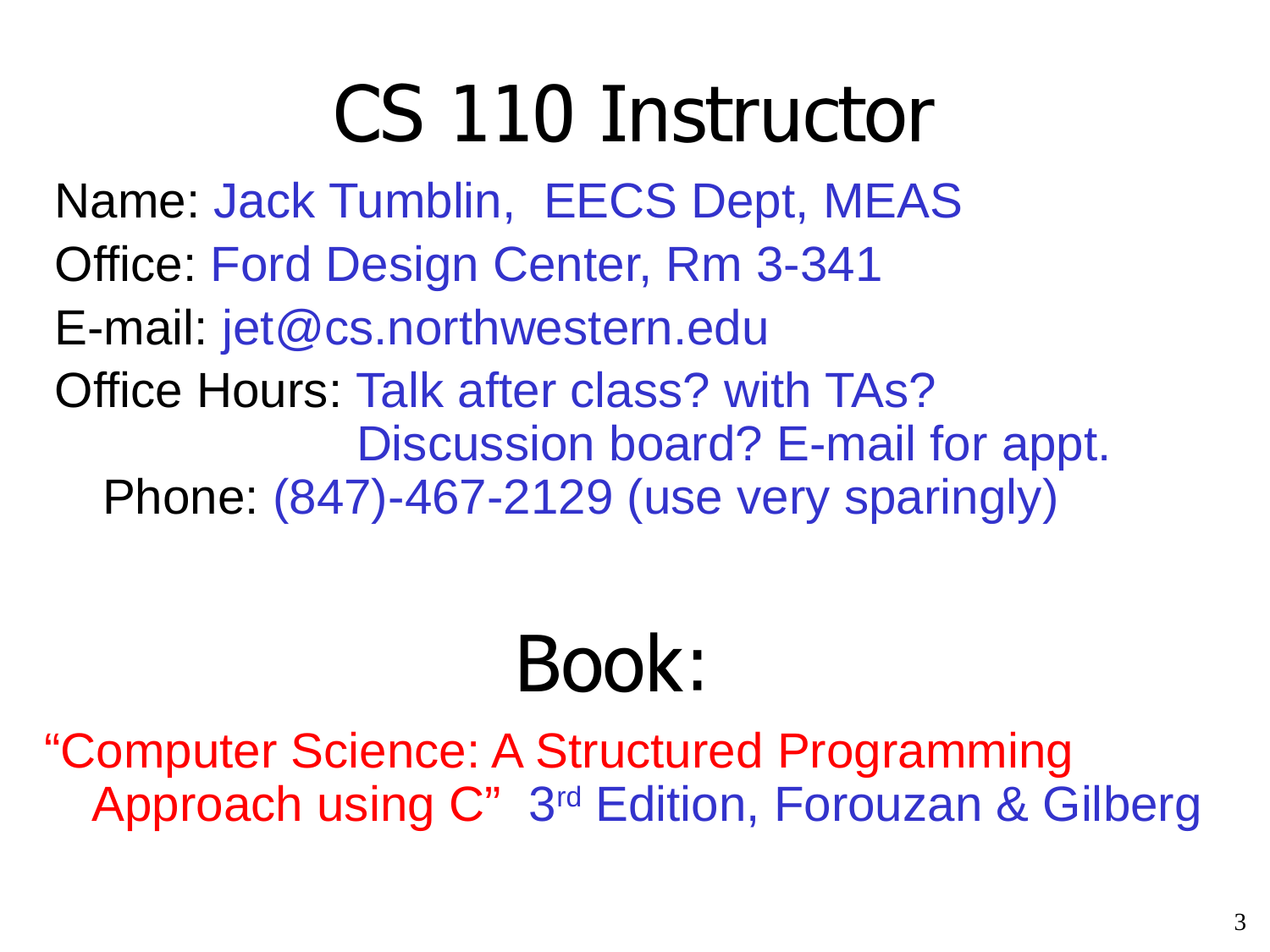

CS 110 Instructor
Name: Jack Tumblin,  EECS Dept, MEAS
Office: Ford Design Center, Rm 3-341
E-mail: jet@cs.northwestern.edu
Office Hours: Talk after class? with TAs?
		Discussion board? E-mail for appt.
Phone: (847)-467-2129 (use very sparingly)
Book:
“Computer Science: A Structured Programming Approach using C”  3rd Edition, Forouzan & Gilberg
3